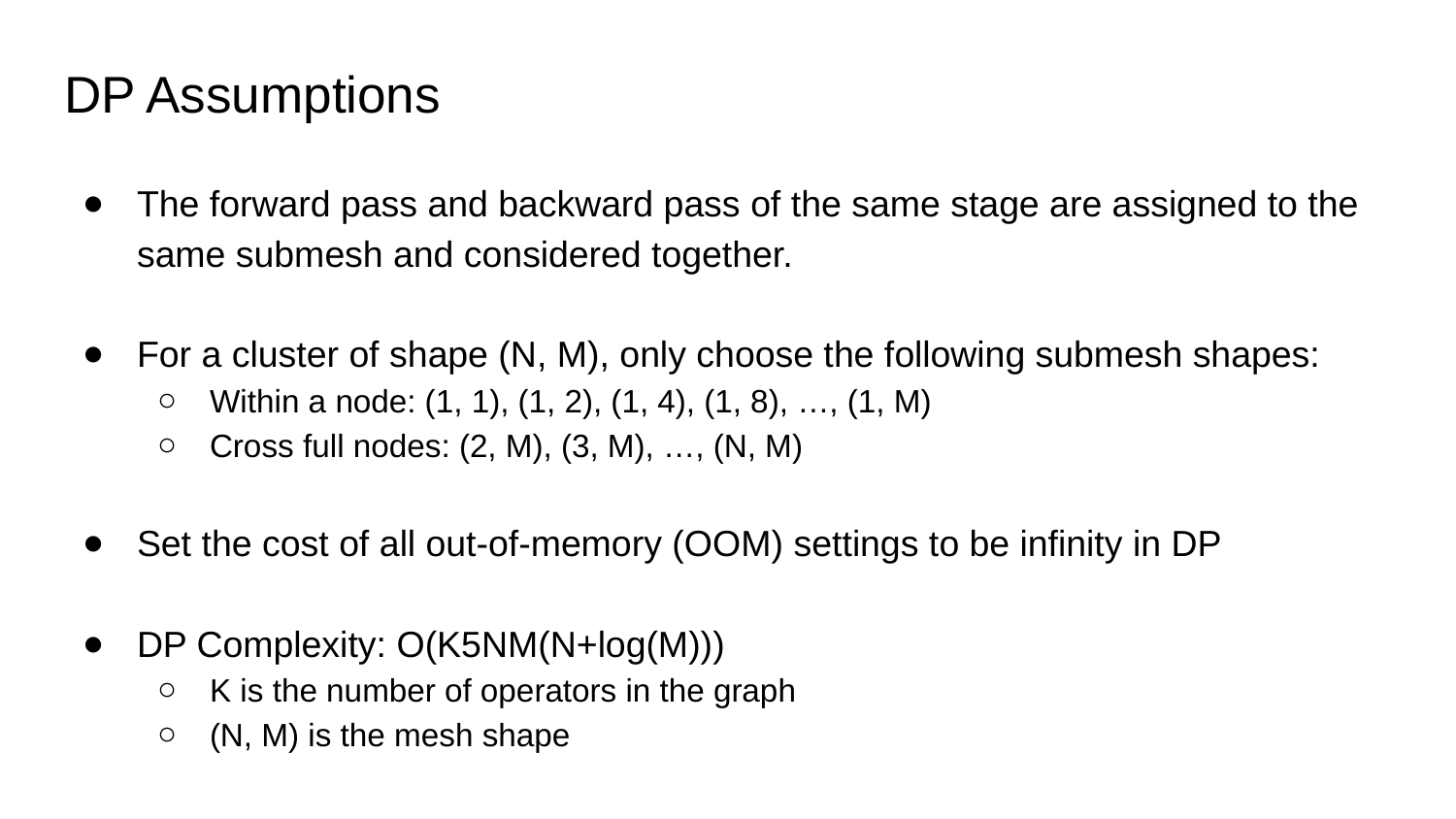

# DP Assumptions
The forward pass and backward pass of the same stage are assigned to the same submesh and considered together.

For a cluster of shape (N, M), only choose the following submesh shapes:
Within a node: (1, 1), (1, 2), (1, 4), (1, 8), …, (1, M)
Cross full nodes: (2, M), (3, M), …, (N, M)

Set the cost of all out-of-memory (OOM) settings to be infinity in DP

DP Complexity: O(K5NM(N+log(M)))
K is the number of operators in the graph
(N, M) is the mesh shape